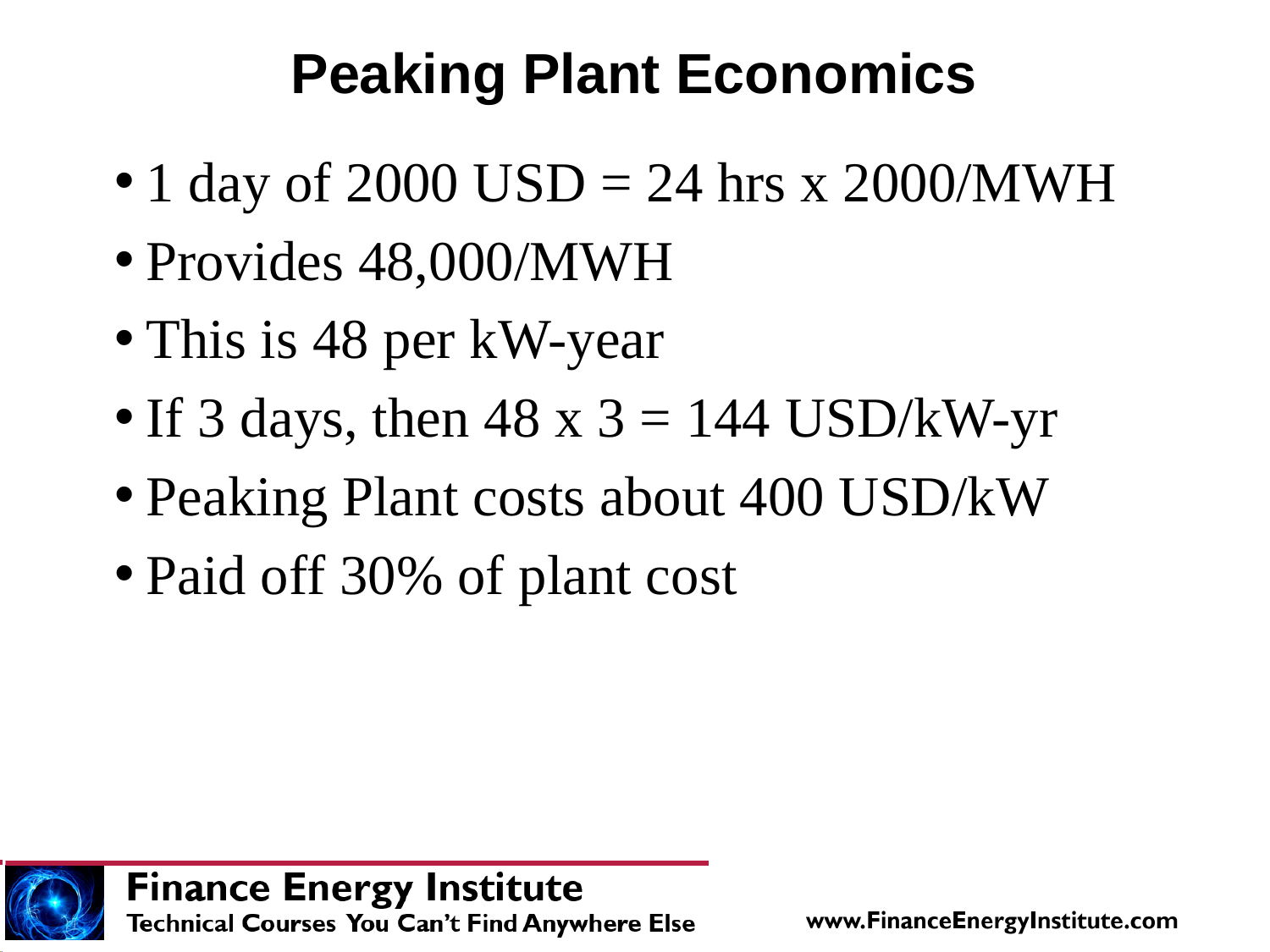

# Peaking Plant Economics
1 day of 2000 USD = 24 hrs x 2000/MWH
Provides 48,000/MWH
This is 48 per kW-year
If 3 days, then 48 x 3 = 144 USD/kW-yr
Peaking Plant costs about 400 USD/kW
Paid off 30% of plant cost